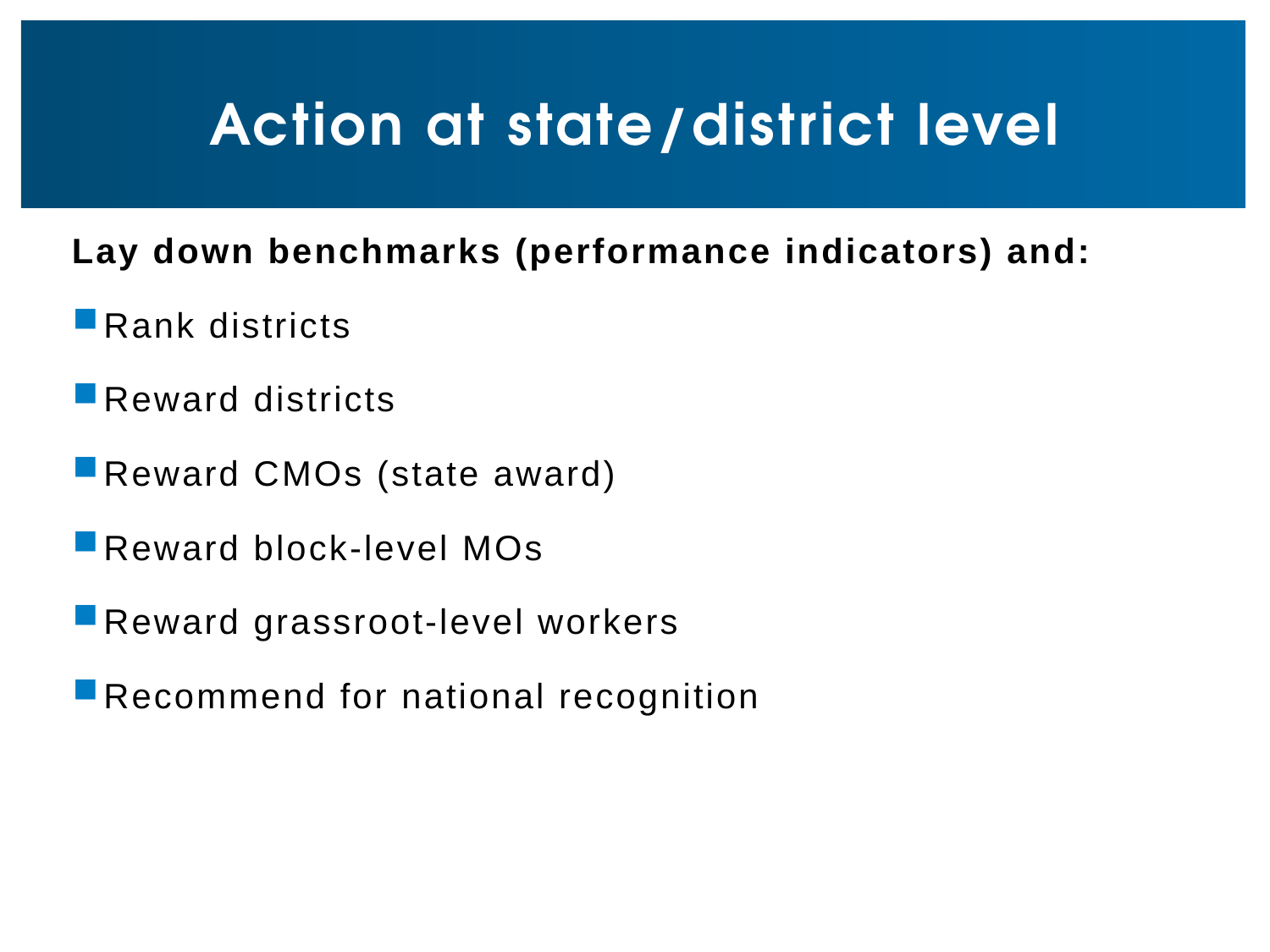

# Action at state/district level
Lay down benchmarks (performance indicators) and:
Rank districts
Reward districts
Reward CMOs (state award)
Reward block-level MOs
Reward grassroot-level workers
Recommend for national recognition